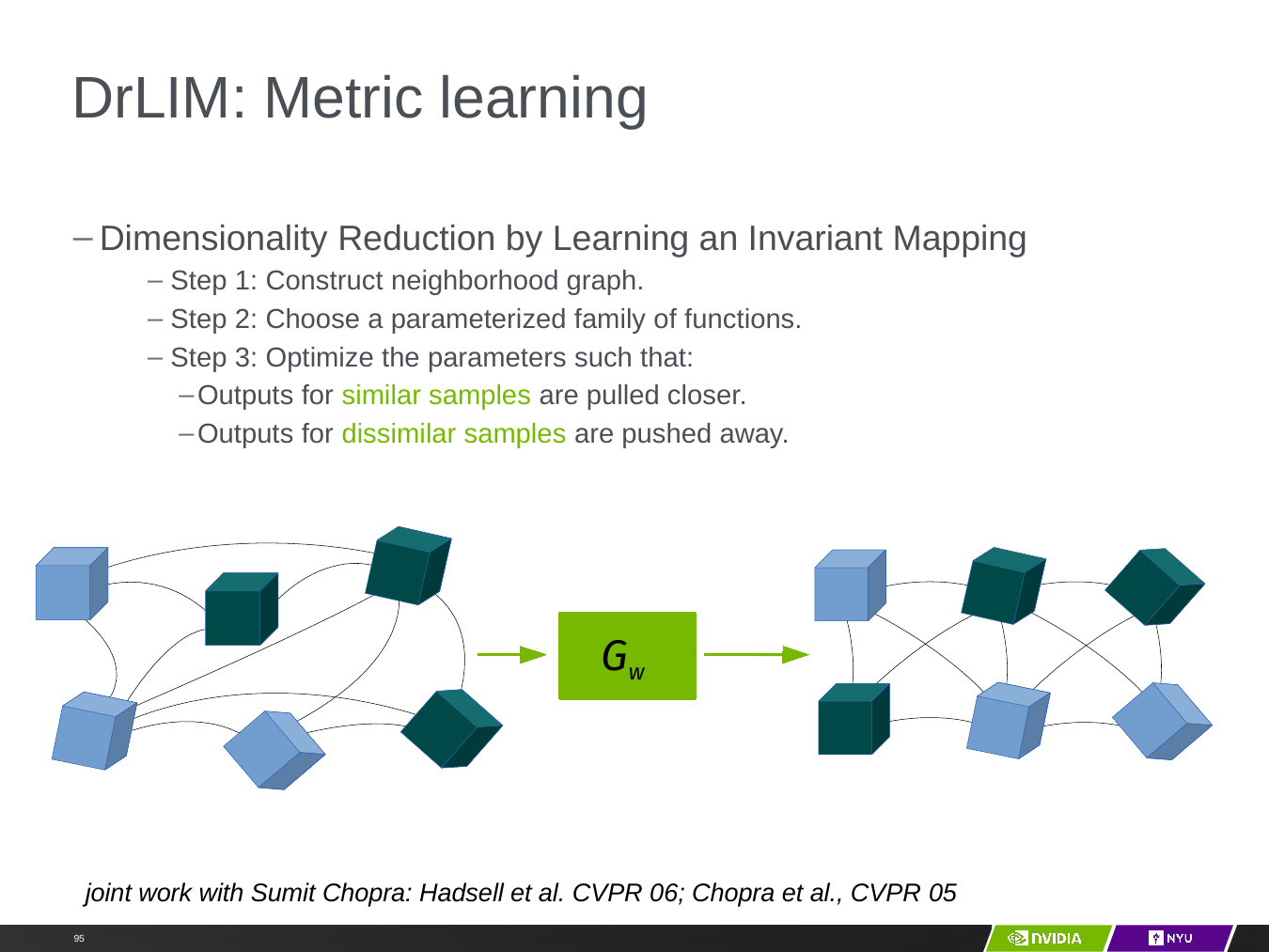

# DrLIM: Metric learning
Y LeCun
Dimensionality Reduction by Learning an Invariant Mapping
Step 1: Construct neighborhood graph.
Step 2: Choose a parameterized family of functions.
Step 3: Optimize the parameters such that:
Outputs for similar samples are pulled closer.
Outputs for dissimilar samples are pushed away.

Gw

joint work with Sumit Chopra: Hadsell et al. CVPR 06; Chopra et al., CVPR 05